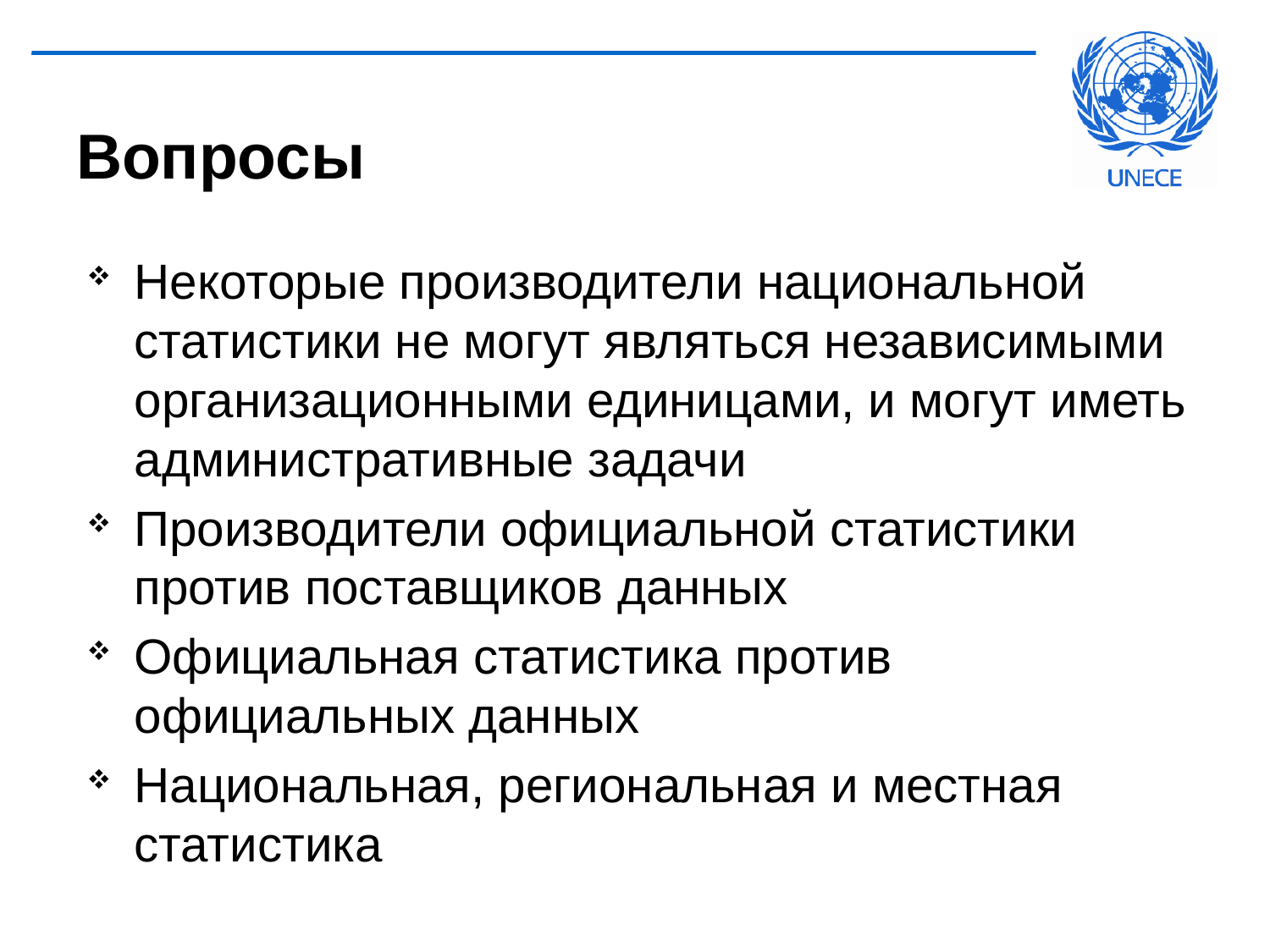

# Вопросы
Некоторые производители национальной статистики не могут являться независимыми организационными единицами, и могут иметь административные задачи
Производители официальной статистики против поставщиков данных
Официальная статистика против официальных данных
Национальная, региональная и местная статистика